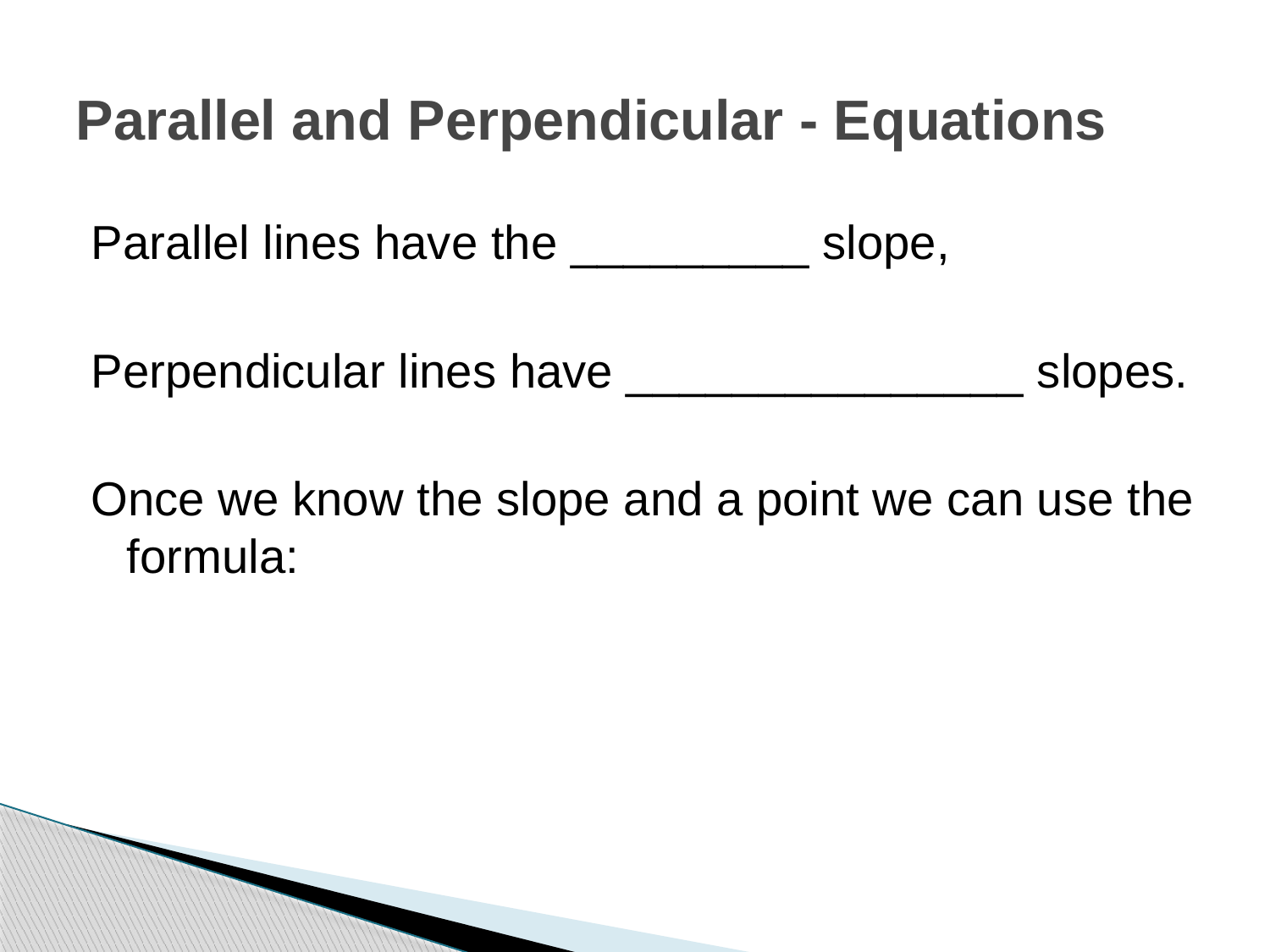

# Parallel and Perpendicular - Equations
Parallel lines have the _________ slope,

Perpendicular lines have _______________ slopes.

Once we know the slope and a point we can use the formula: